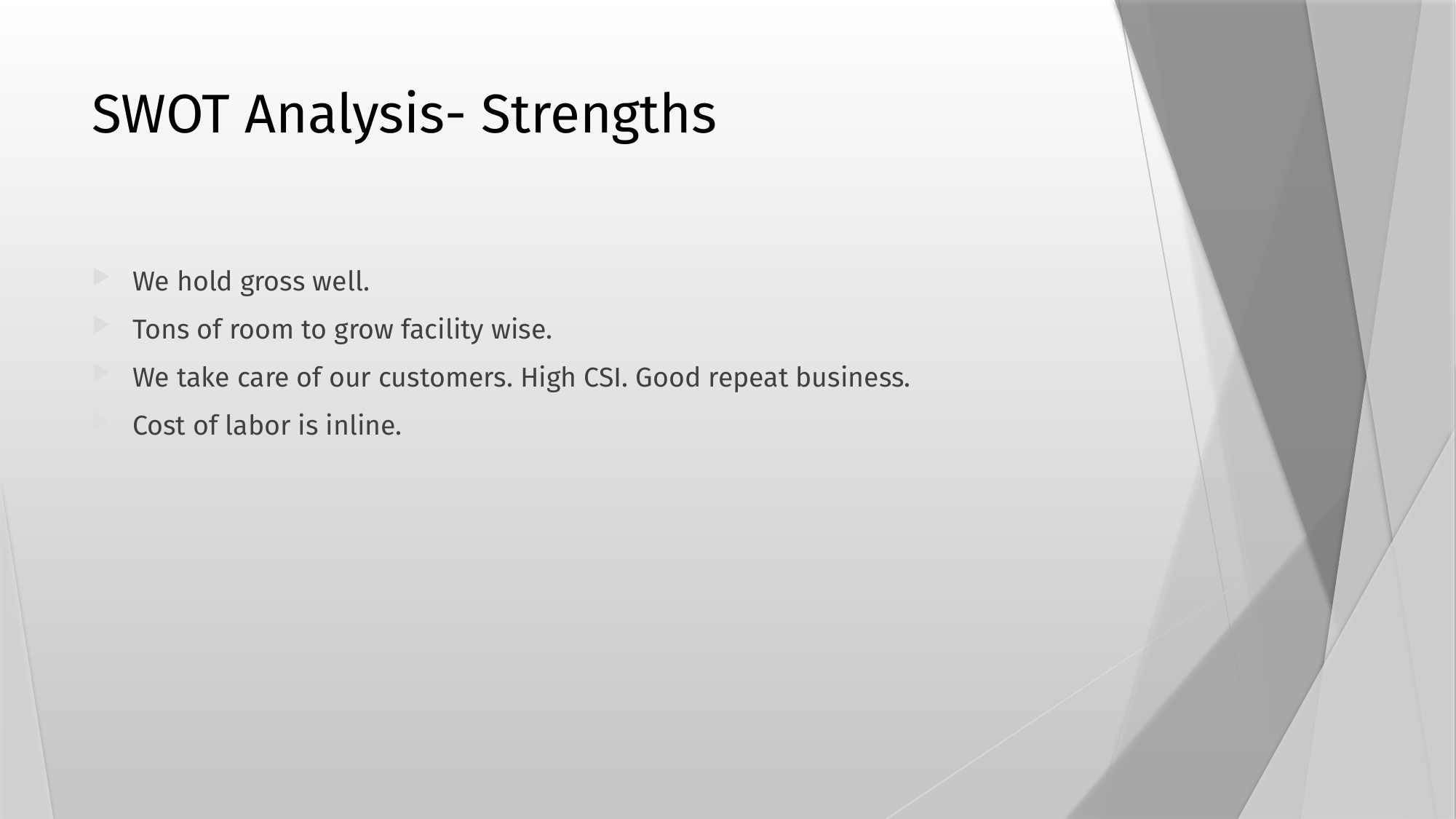

# SWOT Analysis- Strengths
We hold gross well.
Tons of room to grow facility wise.
We take care of our customers. High CSI. Good repeat business.
Cost of labor is inline.